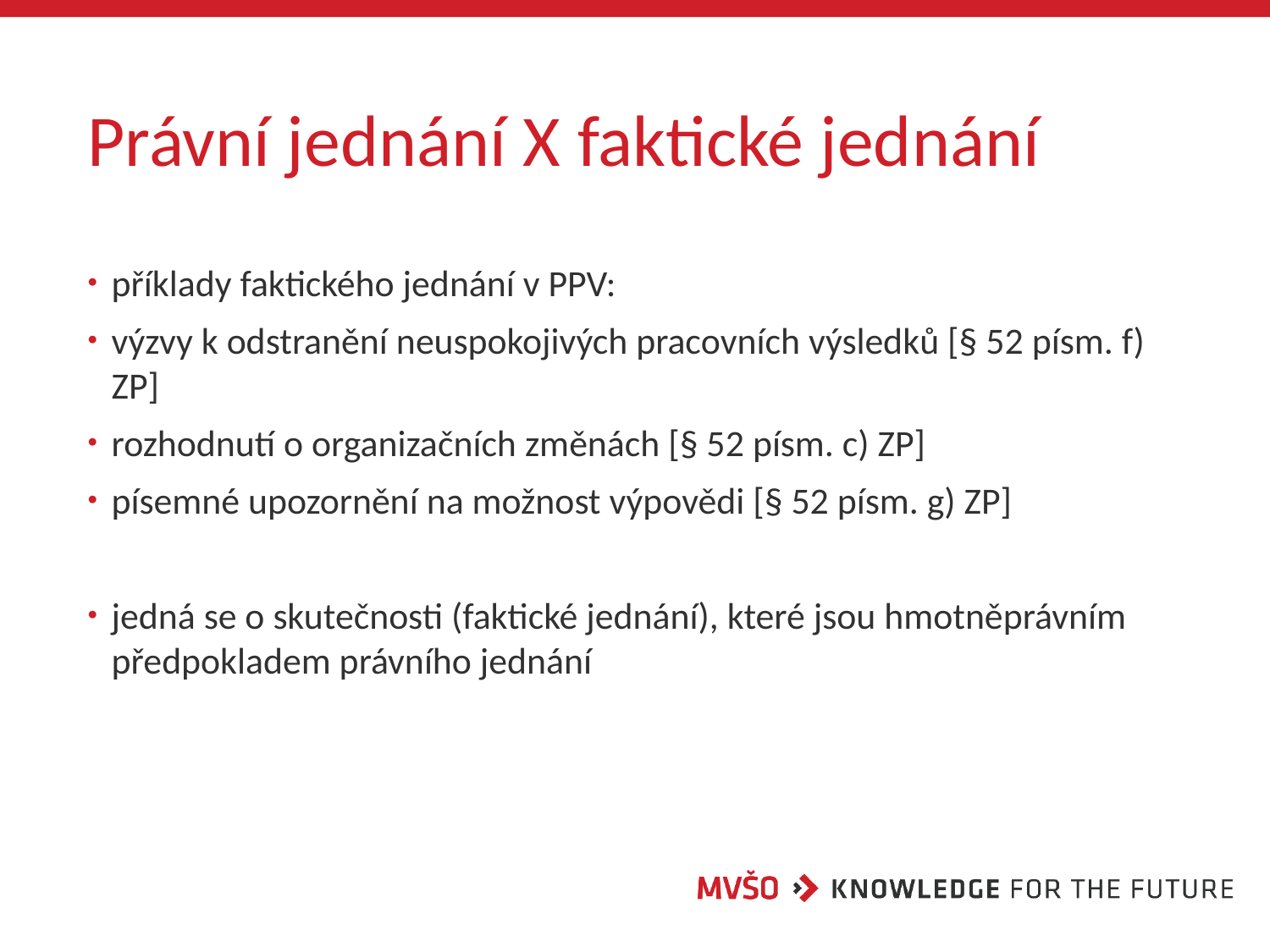

# Právní jednání X faktické jednání
příklady faktického jednání v PPV:
výzvy k odstranění neuspokojivých pracovních výsledků [§ 52 písm. f) ZP]
rozhodnutí o organizačních změnách [§ 52 písm. c) ZP]
písemné upozornění na možnost výpovědi [§ 52 písm. g) ZP]

jedná se o skutečnosti (faktické jednání), které jsou hmotněprávním předpokladem právního jednání